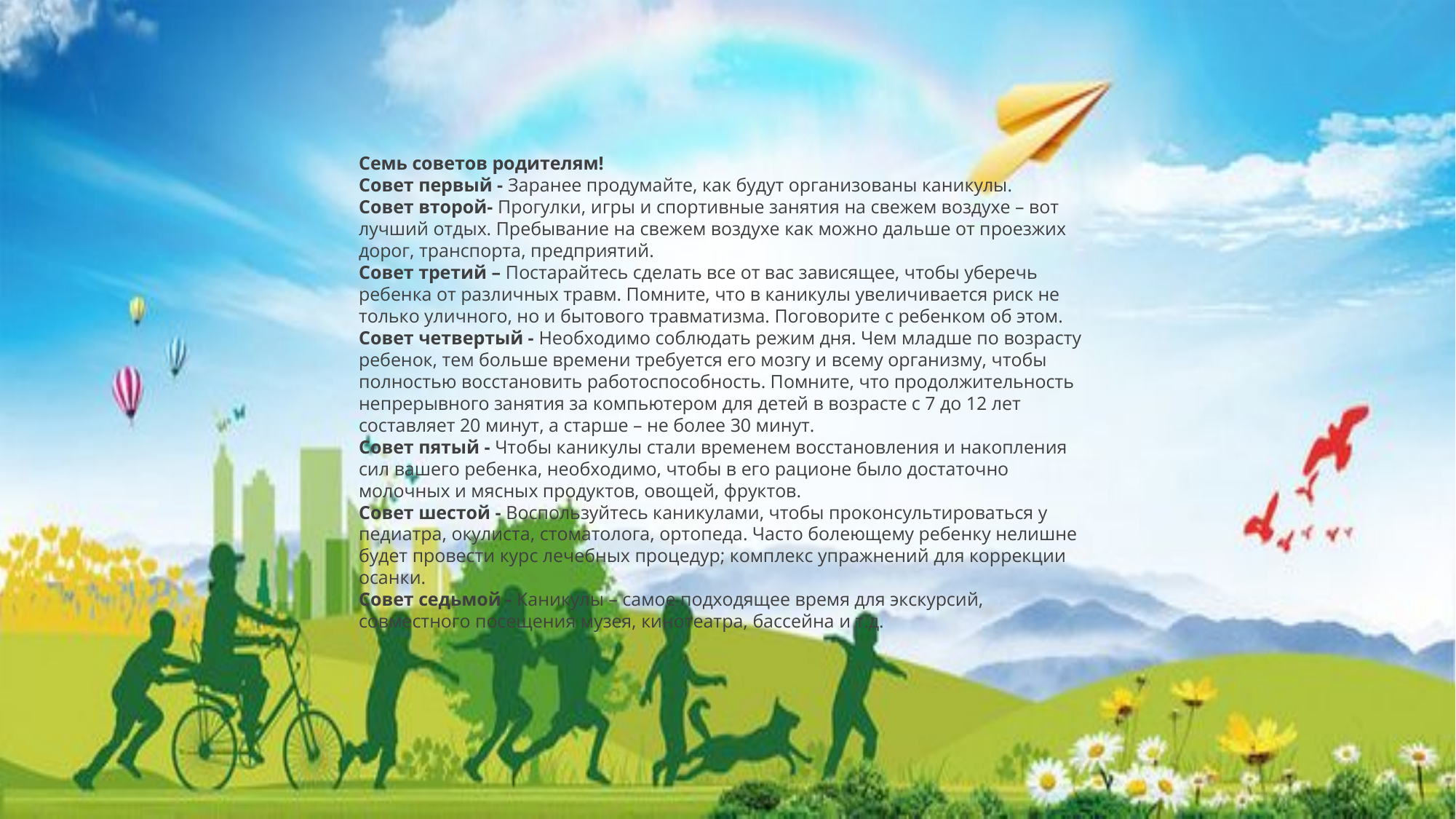

#
Семь советов родителям!
Совет первый - Заранее продумайте, как будут организованы каникулы.
Совет второй- Прогулки, игры и спортивные занятия на свежем воздухе – вот лучший отдых. Пребывание на свежем воздухе как можно дальше от проезжих дорог, транспорта, предприятий.
Совет третий – Постарайтесь сделать все от вас зависящее, чтобы уберечь ребенка от различных травм. Помните, что в каникулы увеличивается риск не только уличного, но и бытового травматизма. Поговорите с ребенком об этом.
Совет четвертый - Необходимо соблюдать режим дня. Чем младше по возрасту ребенок, тем больше времени требуется его мозгу и всему организму, чтобы полностью восстановить работоспособность. Помните, что продолжительность непрерывного занятия за компьютером для детей в возрасте с 7 до 12 лет составляет 20 минут, а старше – не более 30 минут.
Совет пятый - Чтобы каникулы стали временем восстановления и накопления сил вашего ребенка, необходимо, чтобы в его рационе было достаточно молочных и мясных продуктов, овощей, фруктов.
Совет шестой - Воспользуйтесь каникулами, чтобы проконсультироваться у педиатра, окулиста, стоматолога, ортопеда. Часто болеющему ребенку нелишне будет провести курс лечебных процедур; комплекс упражнений для коррекции осанки.
Совет седьмой - Каникулы – самое подходящее время для экскурсий, совместного посещения музея, кинотеатра, бассейна и т.д.